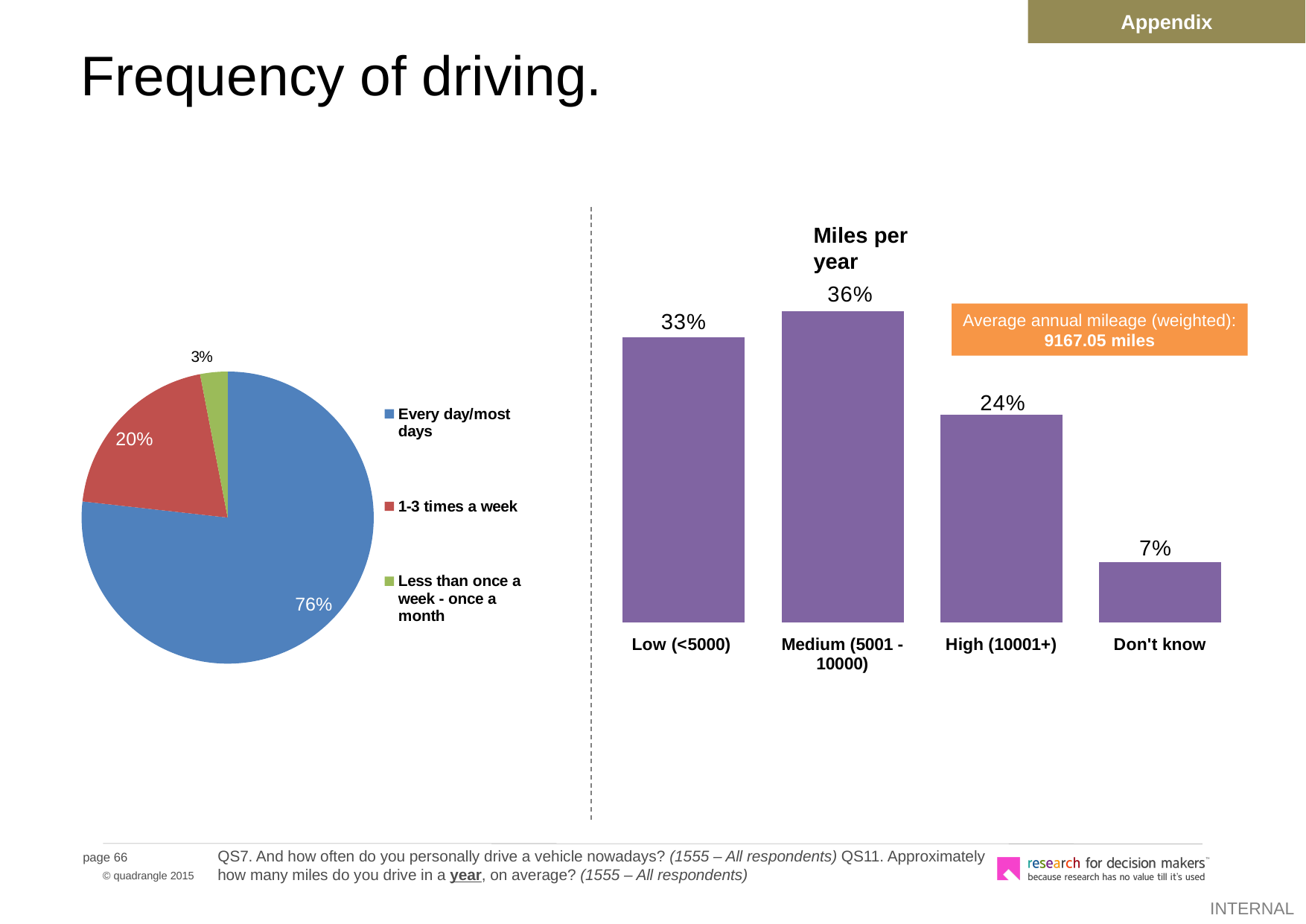

Appendix
# Frequency of driving.
Miles per year

### Chart

| Category | Series 1 |
|---|---|
| Low (<5000)  | 0.3300000000000032 |
| Medium (5001 - 10000) | 0.3600000000000003 |
| High (10001+) | 0.2400000000000002 |
| Don't know | 0.07000000000000002 |
Average annual mileage (weighted):
9167.05 miles

### Chart

| Category | Sales |
|---|---|
| Every day/most days | 0.7600000000000059 |
| 1-3 times a week | 0.2 |
| Less than once a week - once a month | 0.030000000000000002 |
QS7. And how often do you personally drive a vehicle nowadays? (1555 – All respondents) QS11. Approximately how many miles do you drive in a year, on average? (1555 – All respondents)